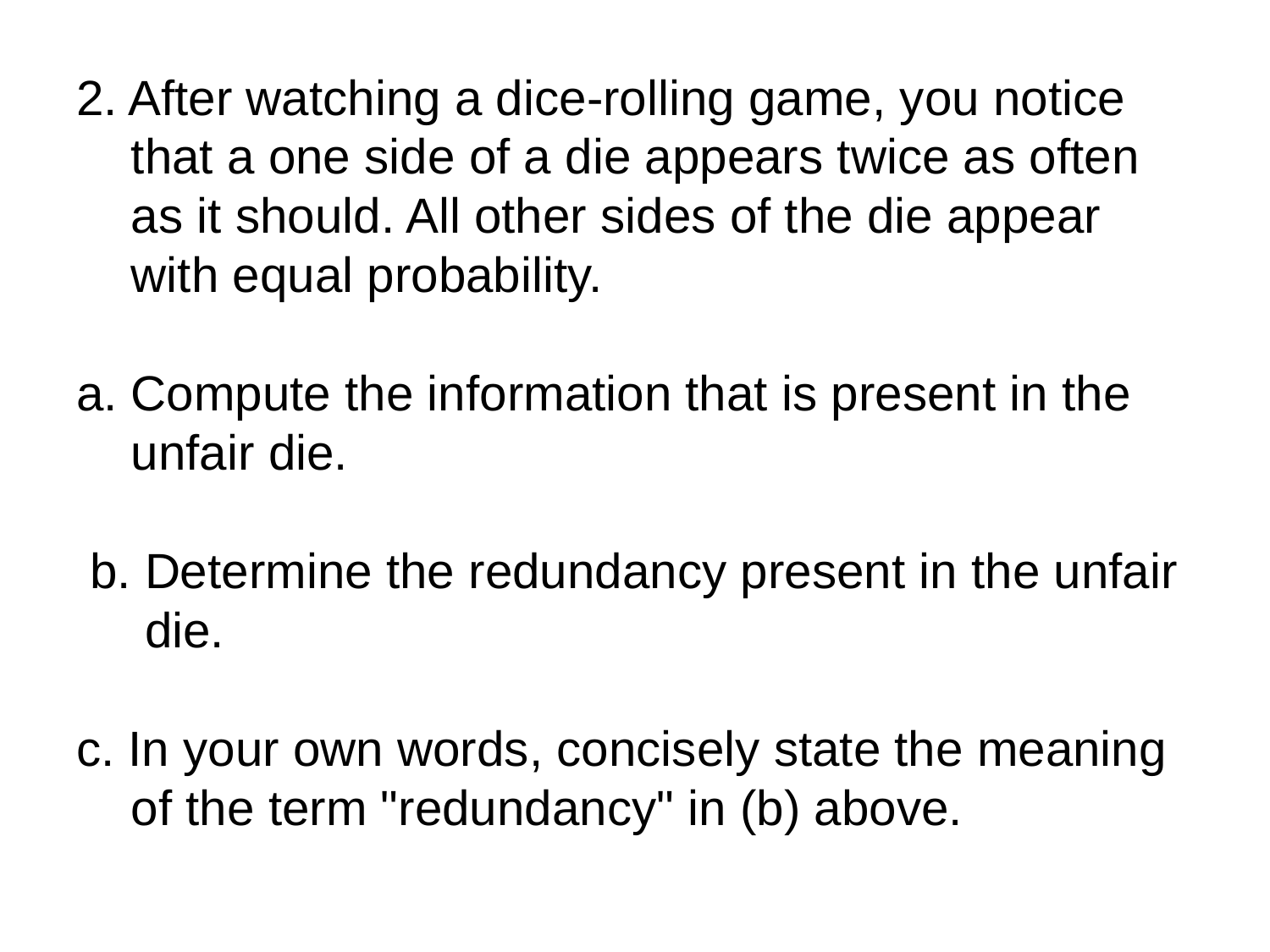

2. After watching a dice-rolling game, you notice
    that a one side of a die appears twice as often
    as it should. All other sides of the die appear
    with equal probability.
a. Compute the information that is present in the
    unfair die.
 b. Determine the redundancy present in the unfair
     die.
c. In your own words, concisely state the meaning
    of the term "redundancy" in (b) above.